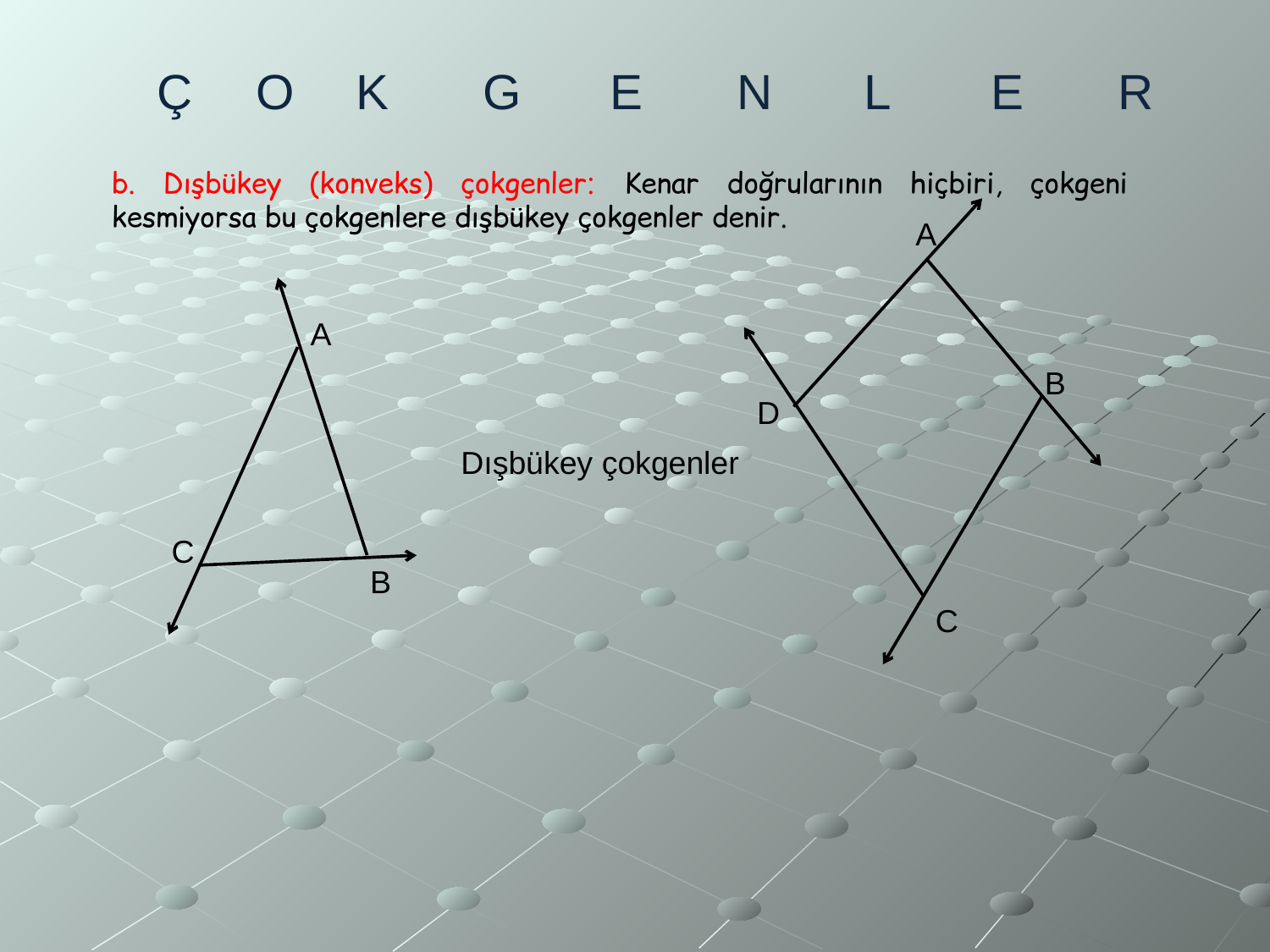

Ç	  O   	K	G	E	N	L	E	R

b. Dışbükey (konveks) çokgenler: Kenar doğrularının hiçbiri, çokgeni kesmiyorsa bu çokgenlere dışbükey çokgenler denir.
A
A
B
D
Dışbükey çokgenler
C
B
C